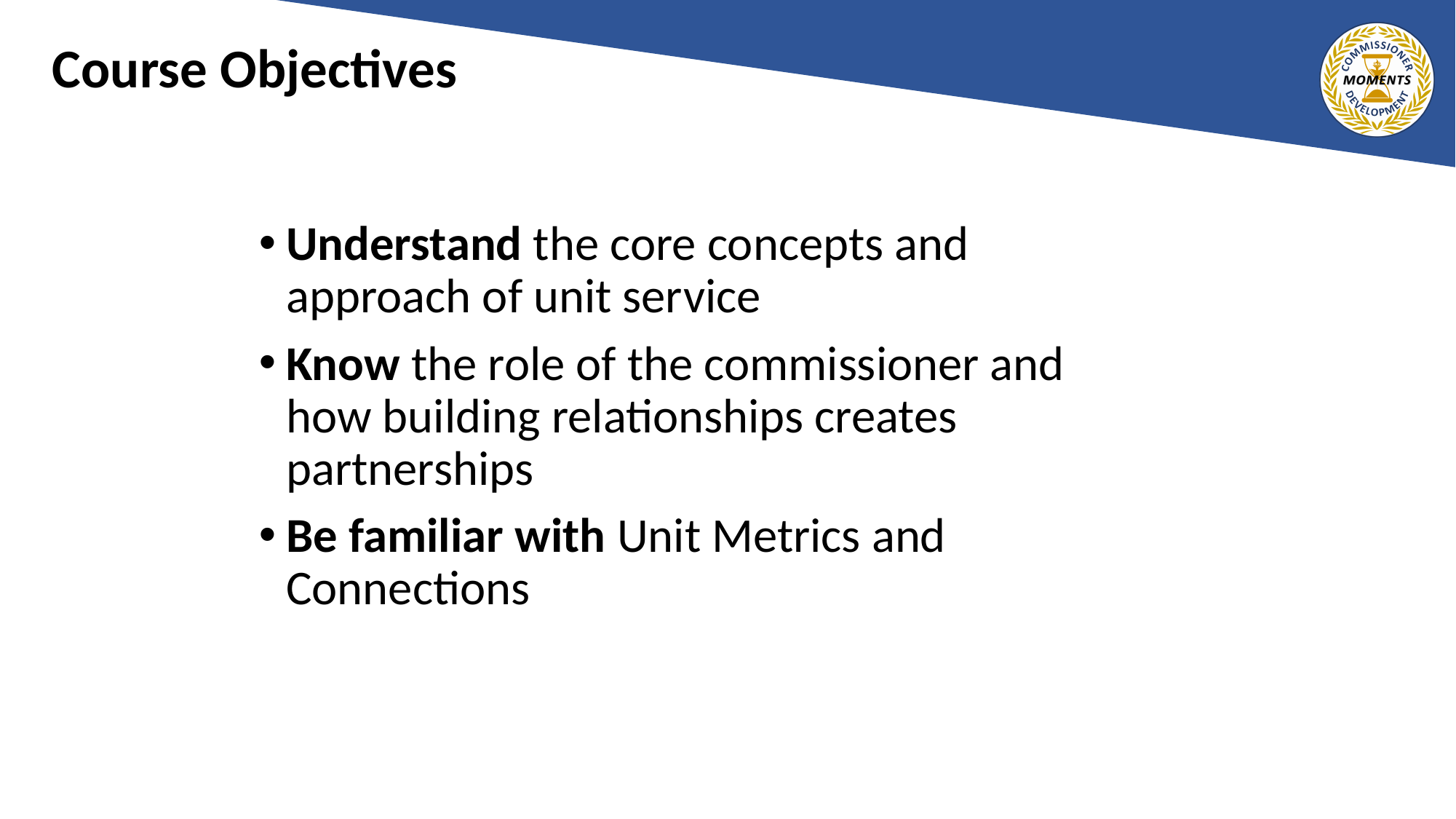

# Course Objectives
Understand the core concepts and approach of unit service
Know the role of the commissioner and how building relationships creates partnerships
Be familiar with Unit Metrics and Connections